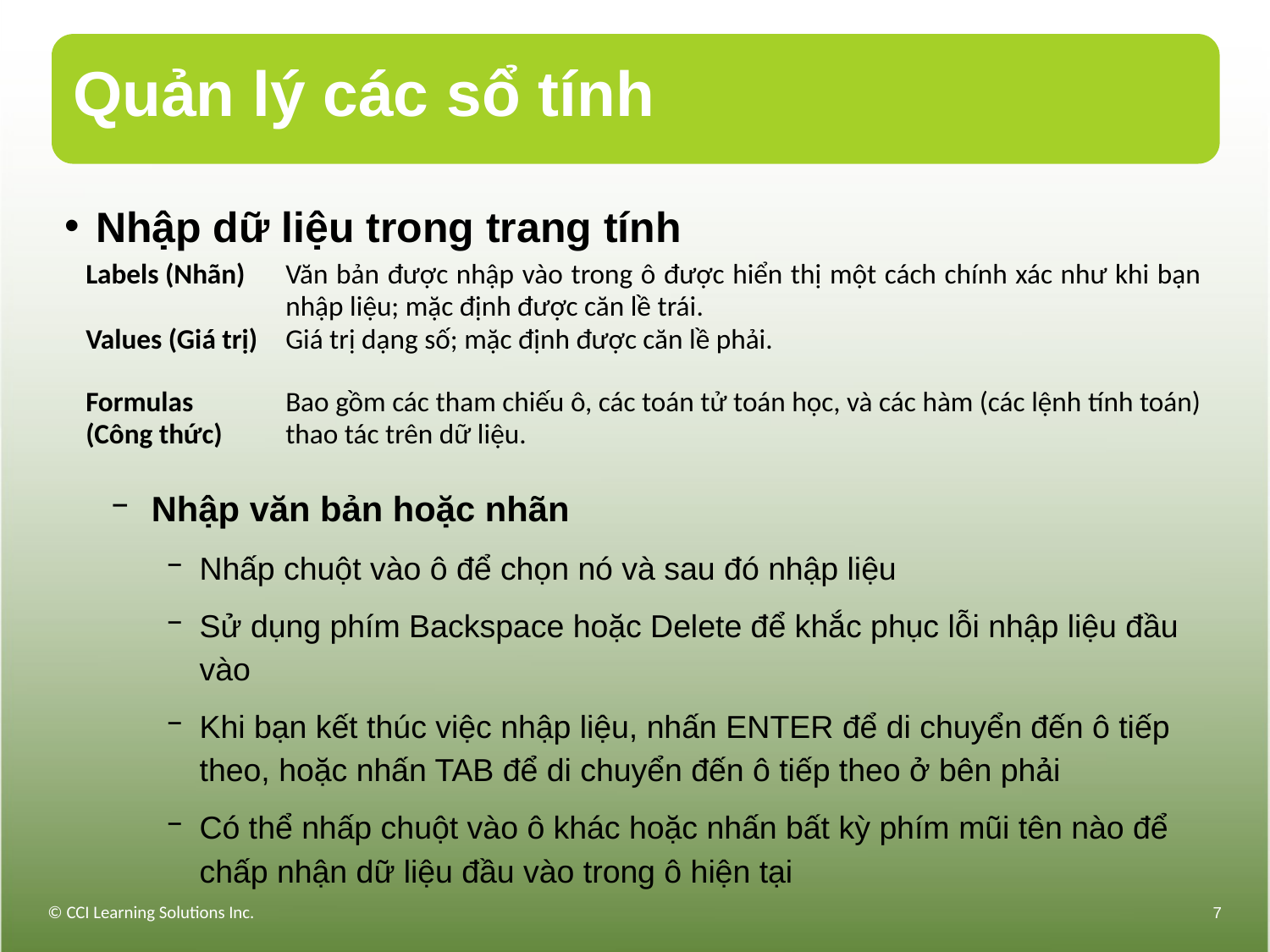

# Quản lý các sổ tính
Nhập dữ liệu trong trang tính

Nhập văn bản hoặc nhãn
Nhấp chuột vào ô để chọn nó và sau đó nhập liệu
Sử dụng phím Backspace hoặc Delete để khắc phục lỗi nhập liệu đầu vào
Khi bạn kết thúc việc nhập liệu, nhấn ENTER để di chuyển đến ô tiếp theo, hoặc nhấn TAB để di chuyển đến ô tiếp theo ở bên phải
Có thể nhấp chuột vào ô khác hoặc nhấn bất kỳ phím mũi tên nào để chấp nhận dữ liệu đầu vào trong ô hiện tại

| Labels (Nhãn) | Văn bản được nhập vào trong ô được hiển thị một cách chính xác như khi bạn nhập liệu; mặc định được căn lề trái. |
| --- | --- |
| Values (Giá trị) | Giá trị dạng số; mặc định được căn lề phải. |
| Formulas (Công thức) | Bao gồm các tham chiếu ô, các toán tử toán học, và các hàm (các lệnh tính toán) thao tác trên dữ liệu. |
© CCI Learning Solutions Inc.
7